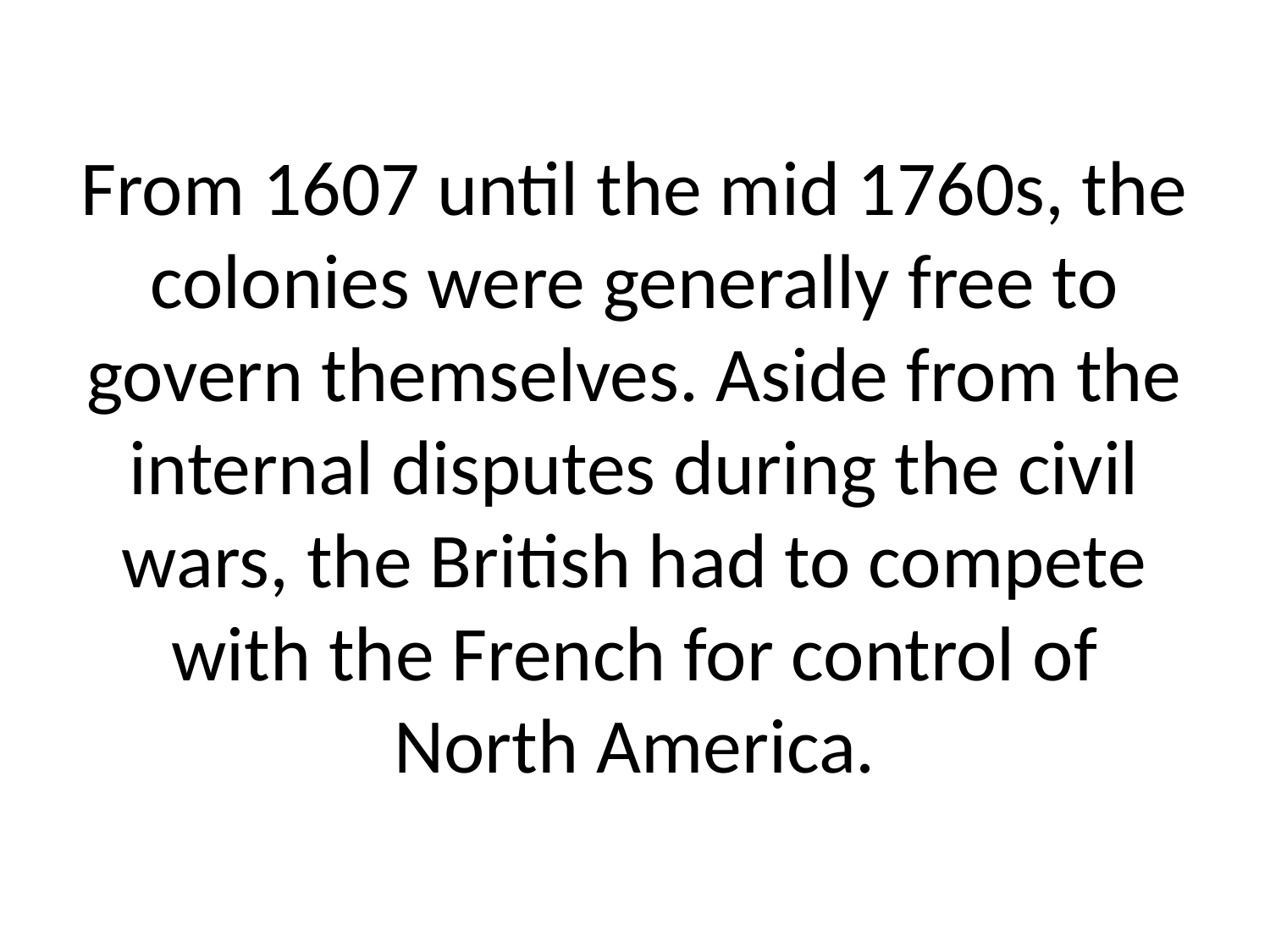

# From 1607 until the mid 1760s, the colonies were generally free to govern themselves. Aside from the internal disputes during the civil wars, the British had to compete with the French for control of North America.